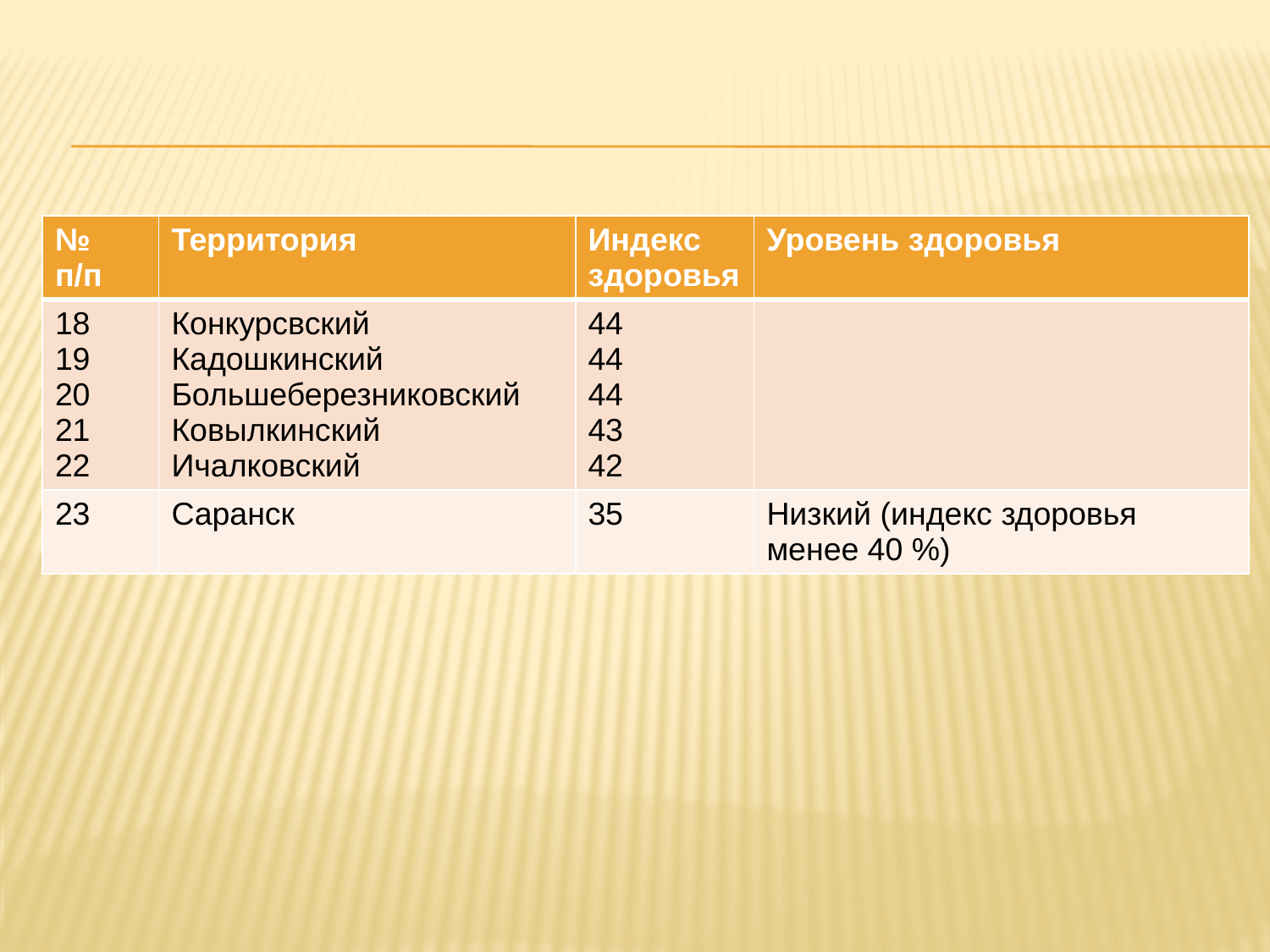

#
| № п/п | Территория | Индекс здоровья | Уровень здоровья |
| --- | --- | --- | --- |
| 18 19 20 21 22 | Конкурсвский Кадошкинский Большеберезниковский Ковылкинский Ичалковский | 44 44 44 43 42 |  |
| 23 | Саранск | 35 | Низкий (индекс здоровья менее 40 %) |